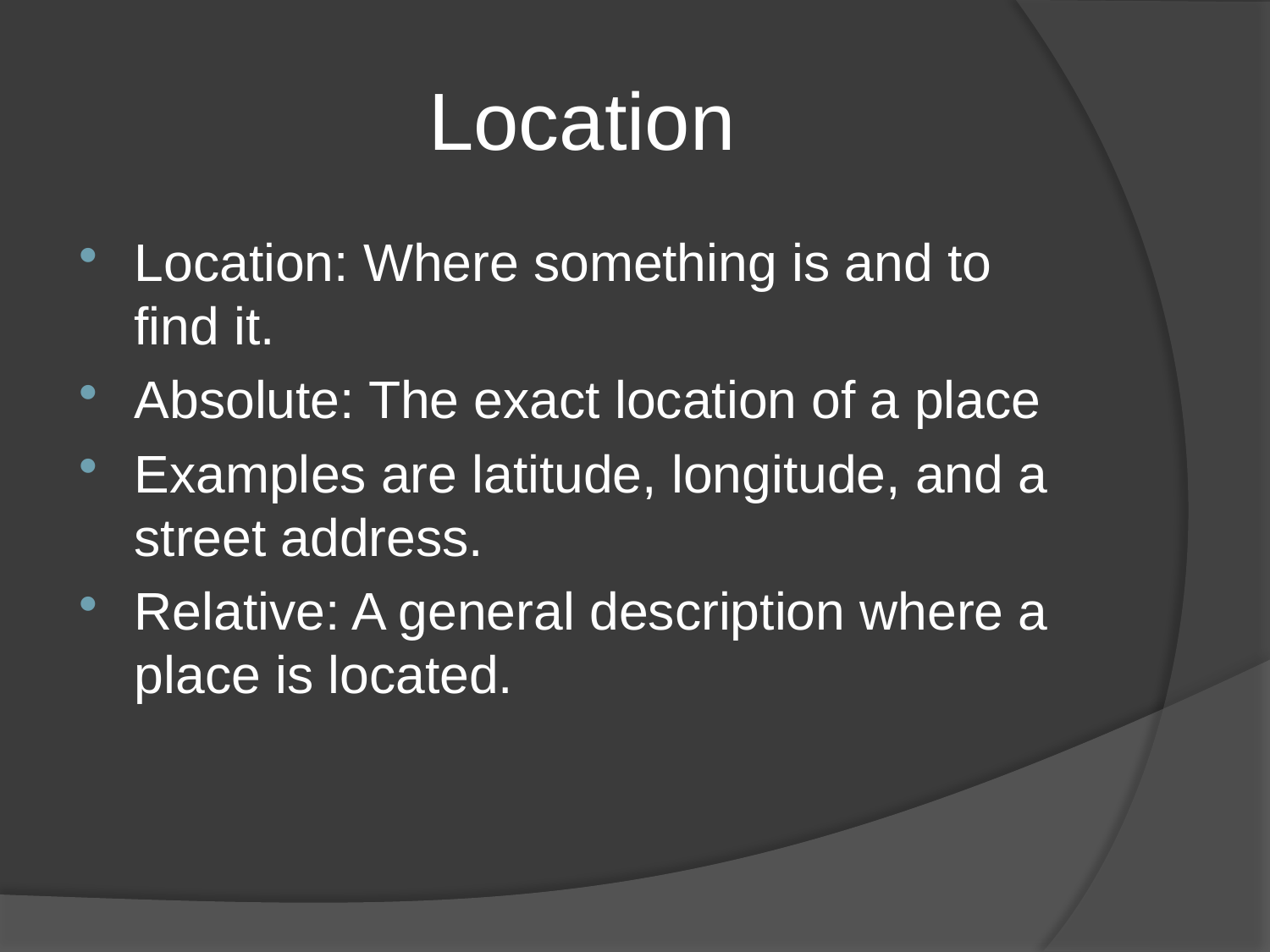

# Location
Location: Where something is and to find it.
Absolute: The exact location of a place
Examples are latitude, longitude, and a street address.
Relative: A general description where a place is located.